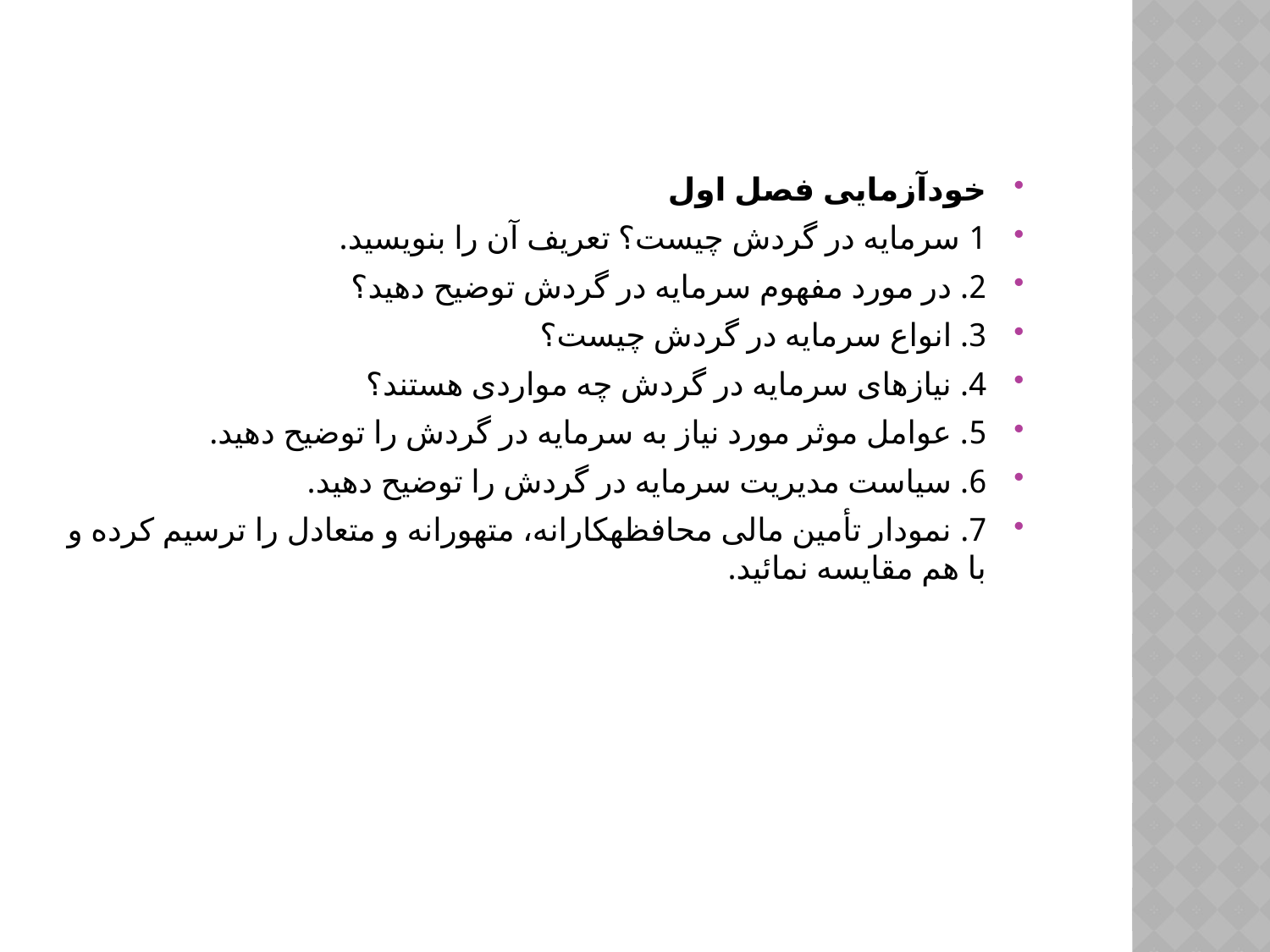

خودآزمایی فصل اول
1 سرمایه در گردش چیست؟ تعریف آن را بنویسید.
2. در مورد مفهوم سرمایه در گردش توضیح دهید؟
3. انواع سرمایه در گردش چیست؟
4. نیازهای سرمایه در گردش چه مواردی هستند؟
5. عوامل موثر مورد نیاز به سرمایه در گردش را توضیح دهید.
6. سیاست مدیریت سرمایه در گردش را توضیح دهید.
7. نمودار تأمین مالی محافظه­کارانه، متهورانه و متعادل را ترسیم کرده و با هم مقایسه نمائید.